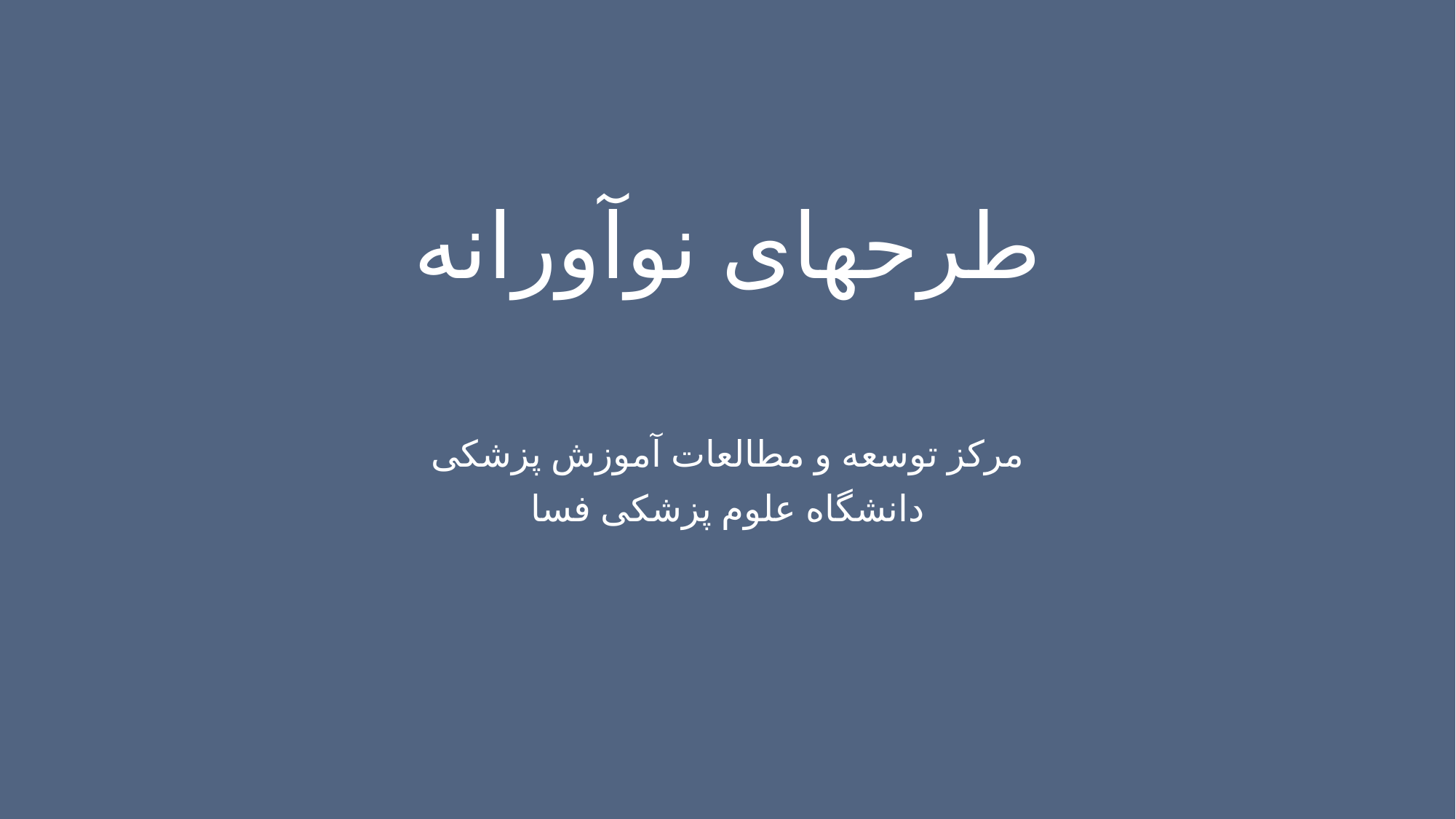

# طرحهای نوآورانه
مرکز توسعه و مطالعات آموزش پزشکی
دانشگاه علوم پزشکی فسا